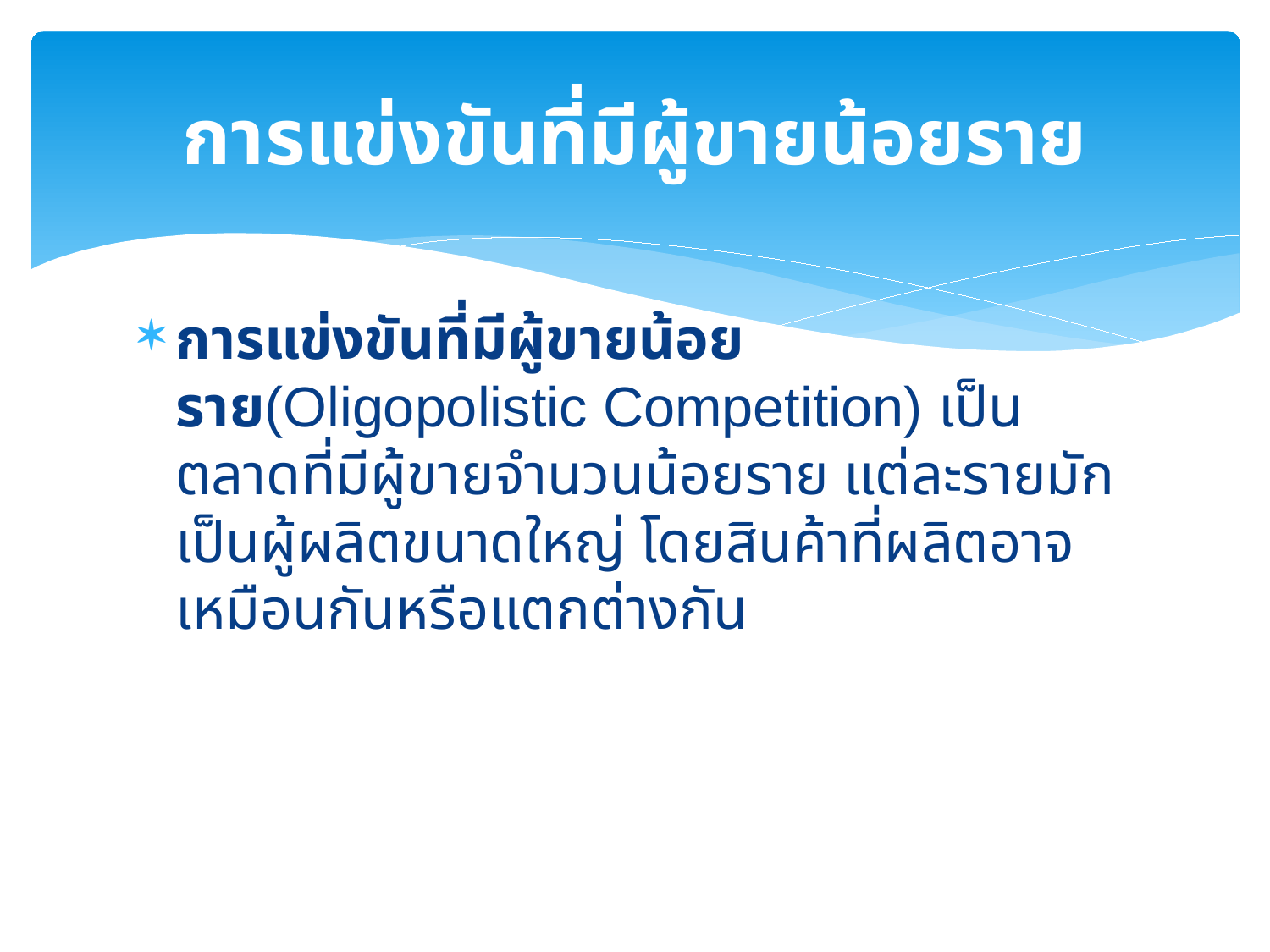

# การแข่งขันที่มีผู้ขายน้อยราย
การแข่งขันที่มีผู้ขายน้อยราย(Oligopolistic Competition) เป็นตลาดที่มีผู้ขายจำนวนน้อยราย แต่ละรายมักเป็นผู้ผลิตขนาดใหญ่ โดยสินค้าที่ผลิตอาจเหมือนกันหรือแตกต่างกัน